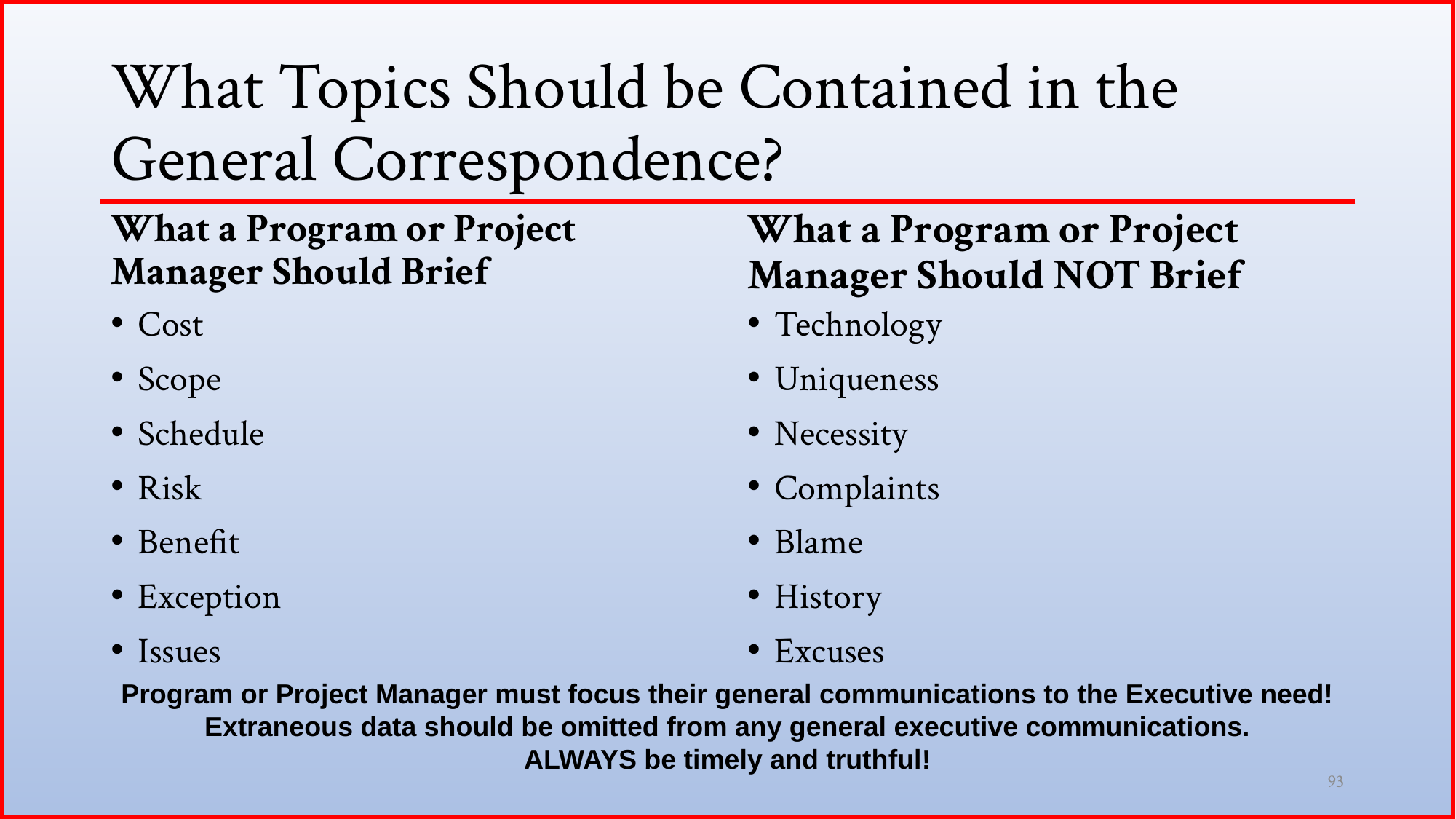

# What Topics Should be Contained in the General Correspondence?
What a Program or Project Manager Should Brief
What a Program or Project Manager Should NOT Brief
Cost
Scope
Schedule
Risk
Benefit
Exception
Issues

Technology
Uniqueness
Necessity
Complaints
Blame
History
Excuses

Program or Project Manager must focus their general communications to the Executive need!
Extraneous data should be omitted from any general executive communications.
ALWAYS be timely and truthful!
93